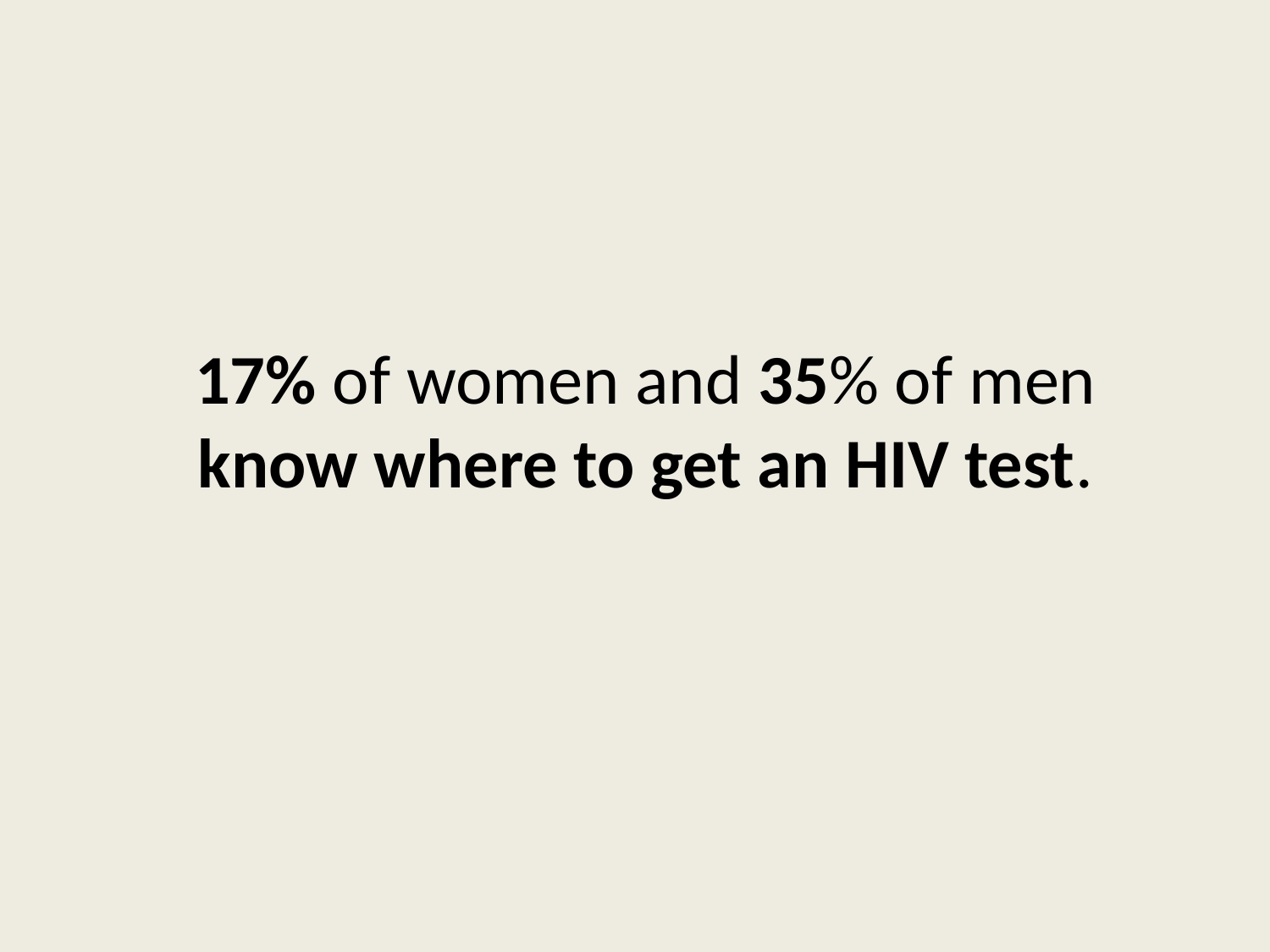

# 17% of women and 35% of men know where to get an HIV test.